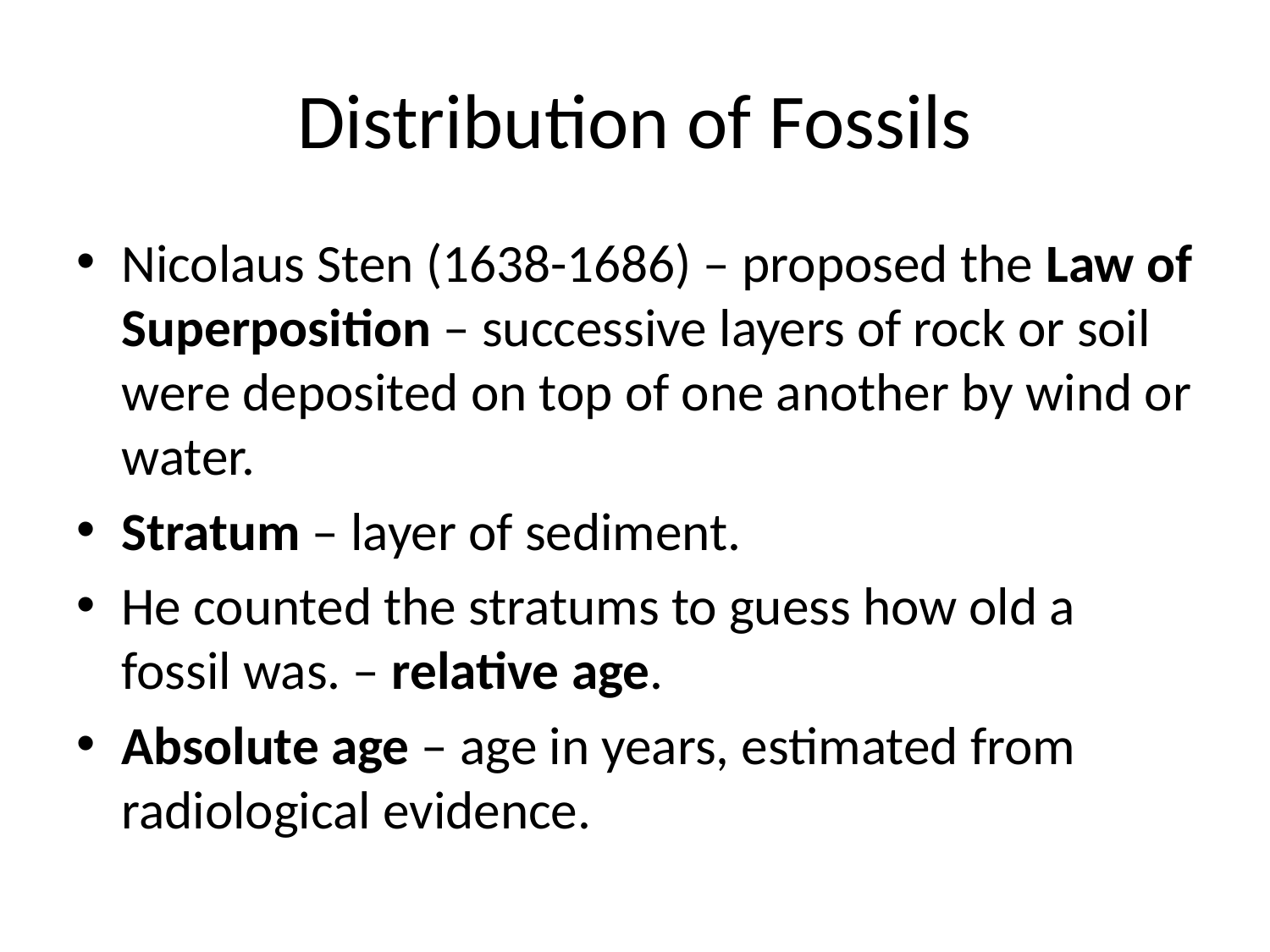

# Distribution of Fossils
Nicolaus Sten (1638-1686) – proposed the Law of Superposition – successive layers of rock or soil were deposited on top of one another by wind or water.
Stratum – layer of sediment.
He counted the stratums to guess how old a fossil was. – relative age.
Absolute age – age in years, estimated from radiological evidence.